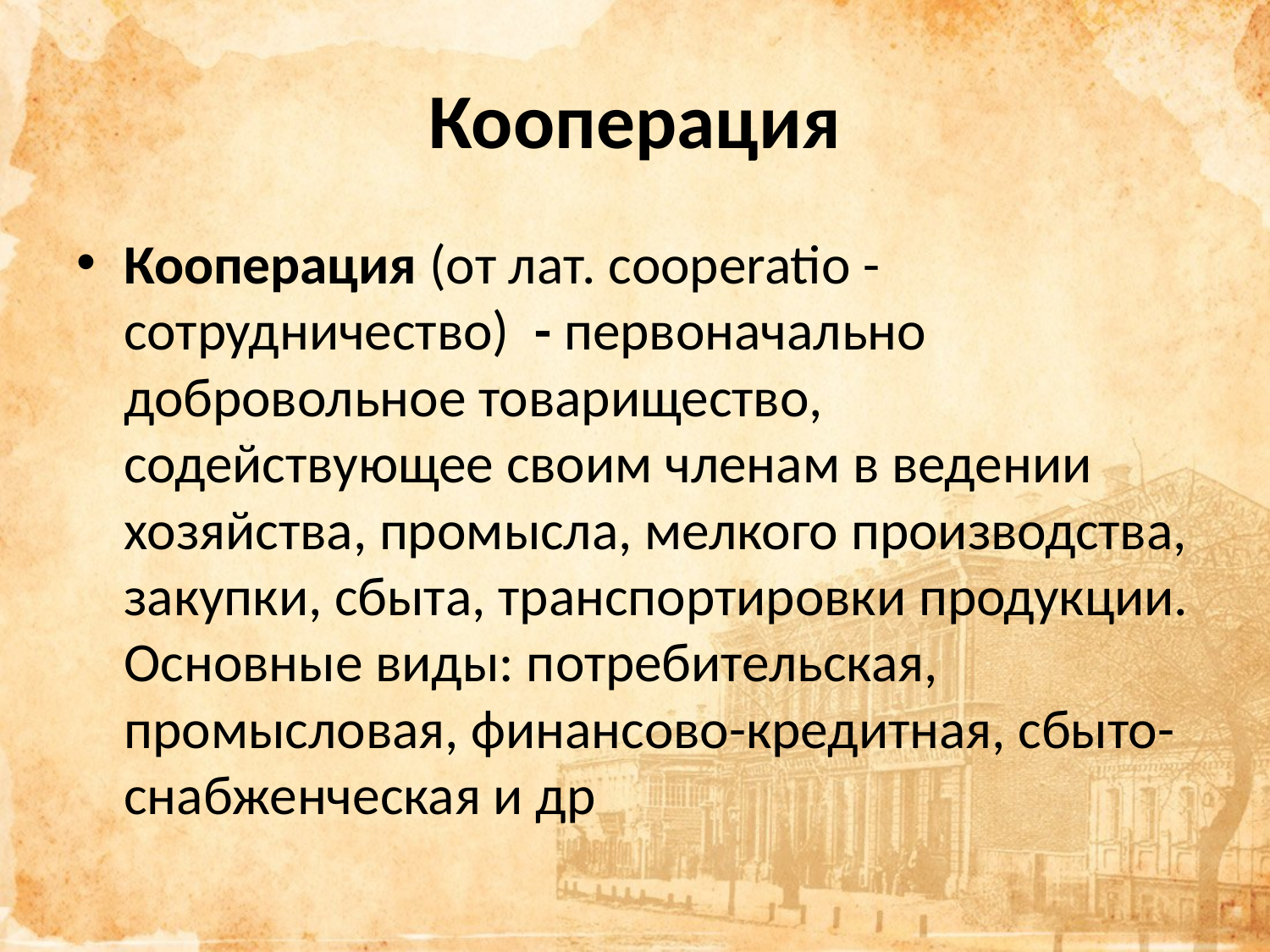

# Кооперация
Кооперация (от лат. cooperatio - сотрудничество)  - первоначально добровольное товарищество, содействующее своим членам в ведении хозяйства, промысла, мелкого производства, закупки, сбыта, транспортировки продукции. Основные виды: потребительская, промысловая, финансово-кредитная, сбыто-снабженческая и др